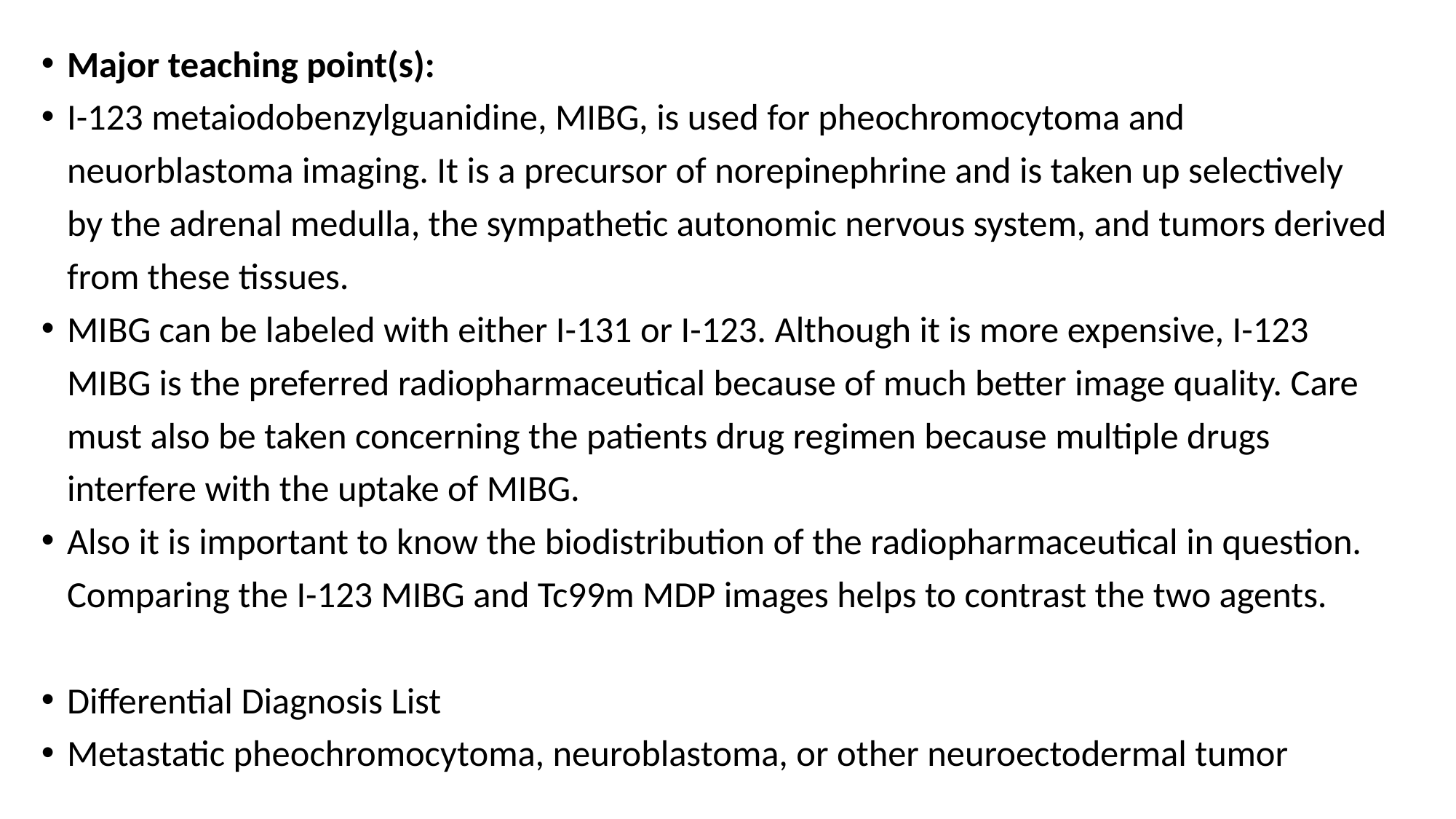

Major teaching point(s):
I-123 metaiodobenzylguanidine, MIBG, is used for pheochromocytoma and neuorblastoma imaging. It is a precursor of norepinephrine and is taken up selectively by the adrenal medulla, the sympathetic autonomic nervous system, and tumors derived from these tissues.
MIBG can be labeled with either I-131 or I-123. Although it is more expensive, I-123 MIBG is the preferred radiopharmaceutical because of much better image quality. Care must also be taken concerning the patients drug regimen because multiple drugs interfere with the uptake of MIBG.
Also it is important to know the biodistribution of the radiopharmaceutical in question. Comparing the I-123 MIBG and Tc99m MDP images helps to contrast the two agents.

Differential Diagnosis List
Metastatic pheochromocytoma, neuroblastoma, or other neuroectodermal tumor